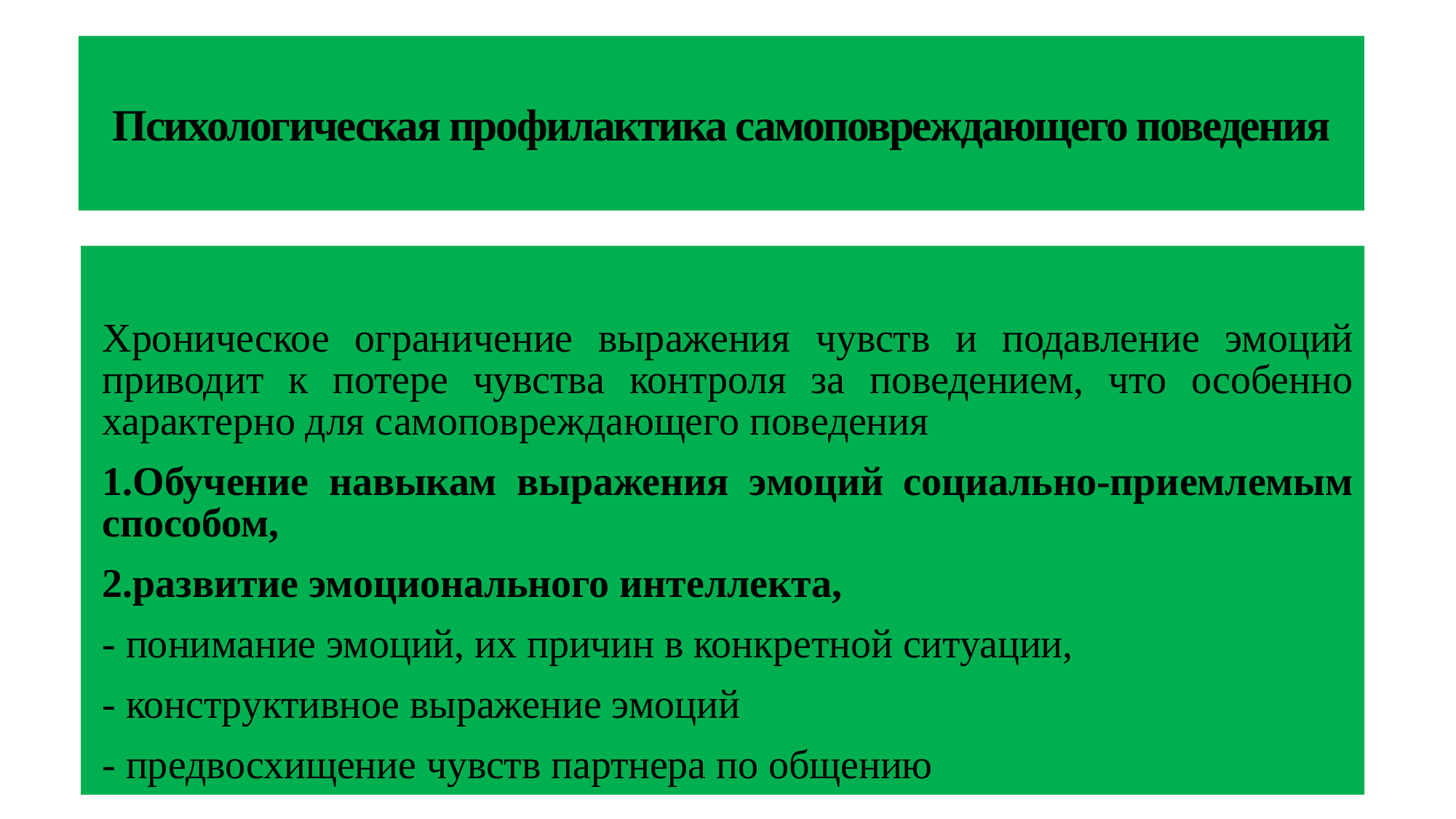

# Психологическая профилактика самоповреждающего поведения

Хроническое ограничение выражения чувств и подавление эмоций приводит к потере чувства контроля за поведением, что особенно характерно для самоповреждающего поведения
1.Обучение навыкам выражения эмоций социально-приемлемым способом,
2.развитие эмоционального интеллекта,
- понимание эмоций, их причин в конкретной ситуации,
- конструктивное выражение эмоций
- предвосхищение чувств партнера по общению